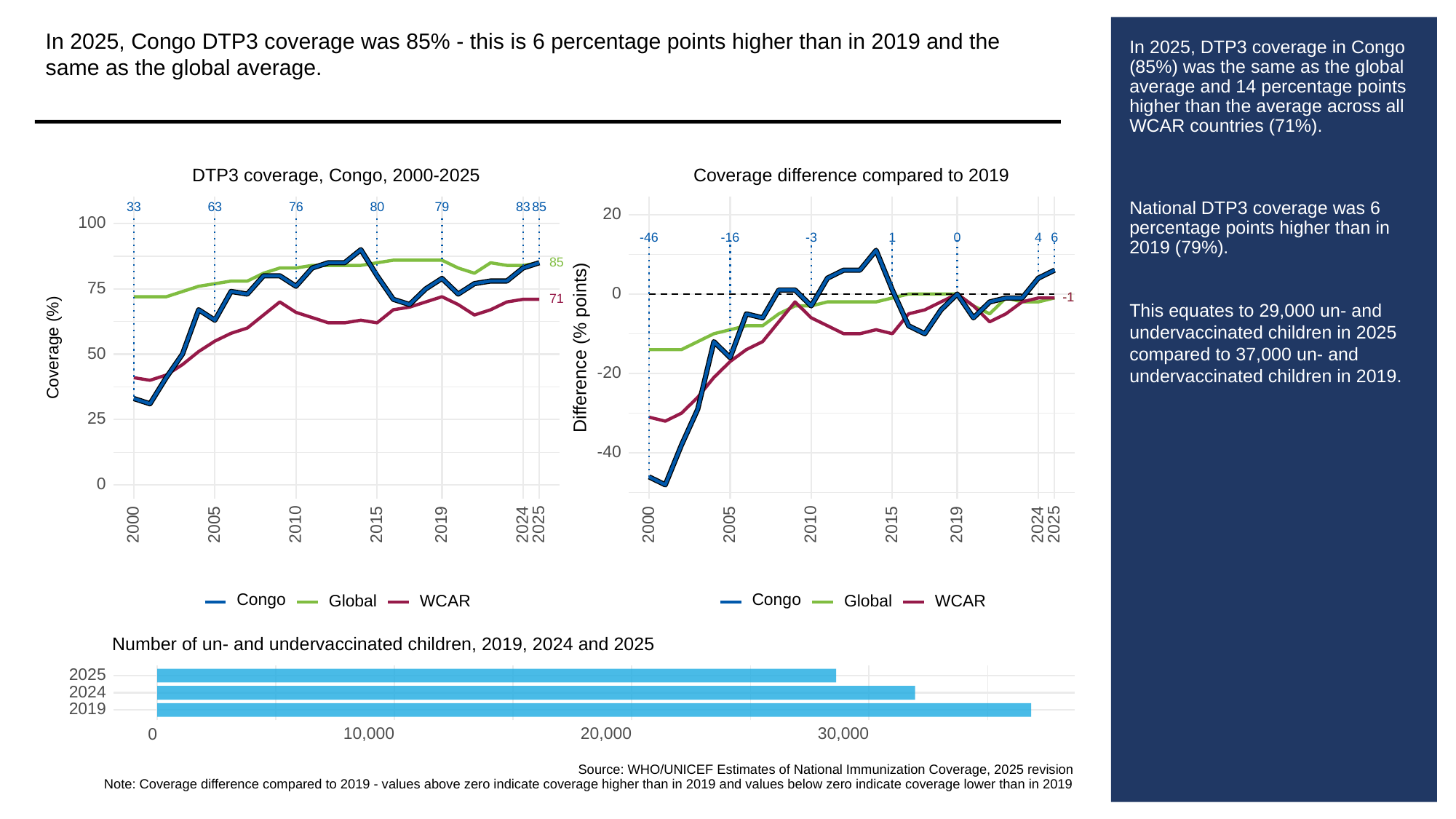

In 2025, Congo DTP3 coverage was 85% - this is 6 percentage points higher than in 2019 and the same as the global average.
# In 2025, DTP3 coverage in Congo (85%) was the same as the global average and 14 percentage points higher than the average across all WCAR countries (71%).

National DTP3 coverage was 6 percentage points higher than in 2019 (79%).

This equates to 29,000 un- and undervaccinated children in 2025 compared to 37,000 un- and undervaccinated children in 2019.

DTP3 coverage, Congo, 2000-2025
Coverage difference compared to 2019

33
63
83
76
80
79
85
20

100

-3
-46
-16
0
6
1
4

85

75
0

-1
-1

71

Difference (% points)
Coverage (%)
50

-20

25

-40

0

2000
2005
2010
2015
2019
2024
2025
2000
2005
2010
2015
2019
2024
2025
Congo
Congo
Global
WCAR
Global
WCAR

Number of un- and undervaccinated children, 2019, 2024 and 2025

2025

2024

2019

10,000
20,000
30,000
0
Source: WHO/UNICEF Estimates of National Immunization Coverage, 2025 revision
Note: Coverage difference compared to 2019 - values above zero indicate coverage higher than in 2019 and values below zero indicate coverage lower than in 2019